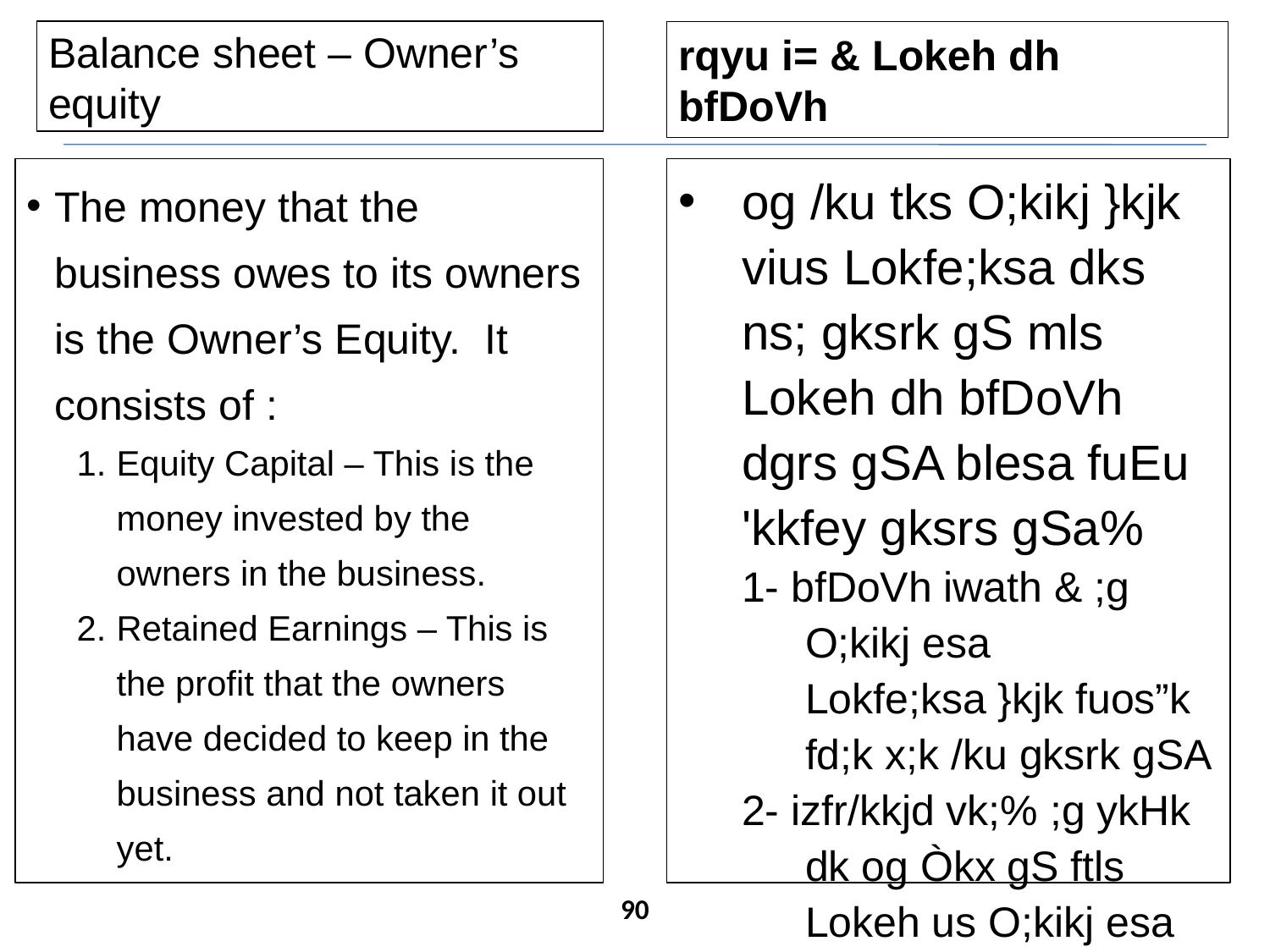

Balance sheet – Owner’s equity
rqyu i= & Lokeh dh bfDoVh
The money that the business owes to its owners is the Owner’s Equity.  It consists of :
Equity Capital – This is the money invested by the owners in the business.
Retained Earnings – This is the profit that the owners have decided to keep in the business and not taken it out yet.
og /ku tks O;kikj }kjk vius Lokfe;ksa dks ns; gksrk gS mls Lokeh dh bfDoVh dgrs gSA blesa fuEu 'kkfey gksrs gSa%
1- bfDoVh iwath & ;g O;kikj esa Lokfe;ksa }kjk fuos”k fd;k x;k /ku gksrk gSA
2- izfr/kkjd vk;% ;g ykHk dk og Òkx gS ftls Lokeh us O;kikj esa j[kus dk fu.kZ; fy;k gS vkSj vÒh rd ckgj ugha fudkyk gSA

90